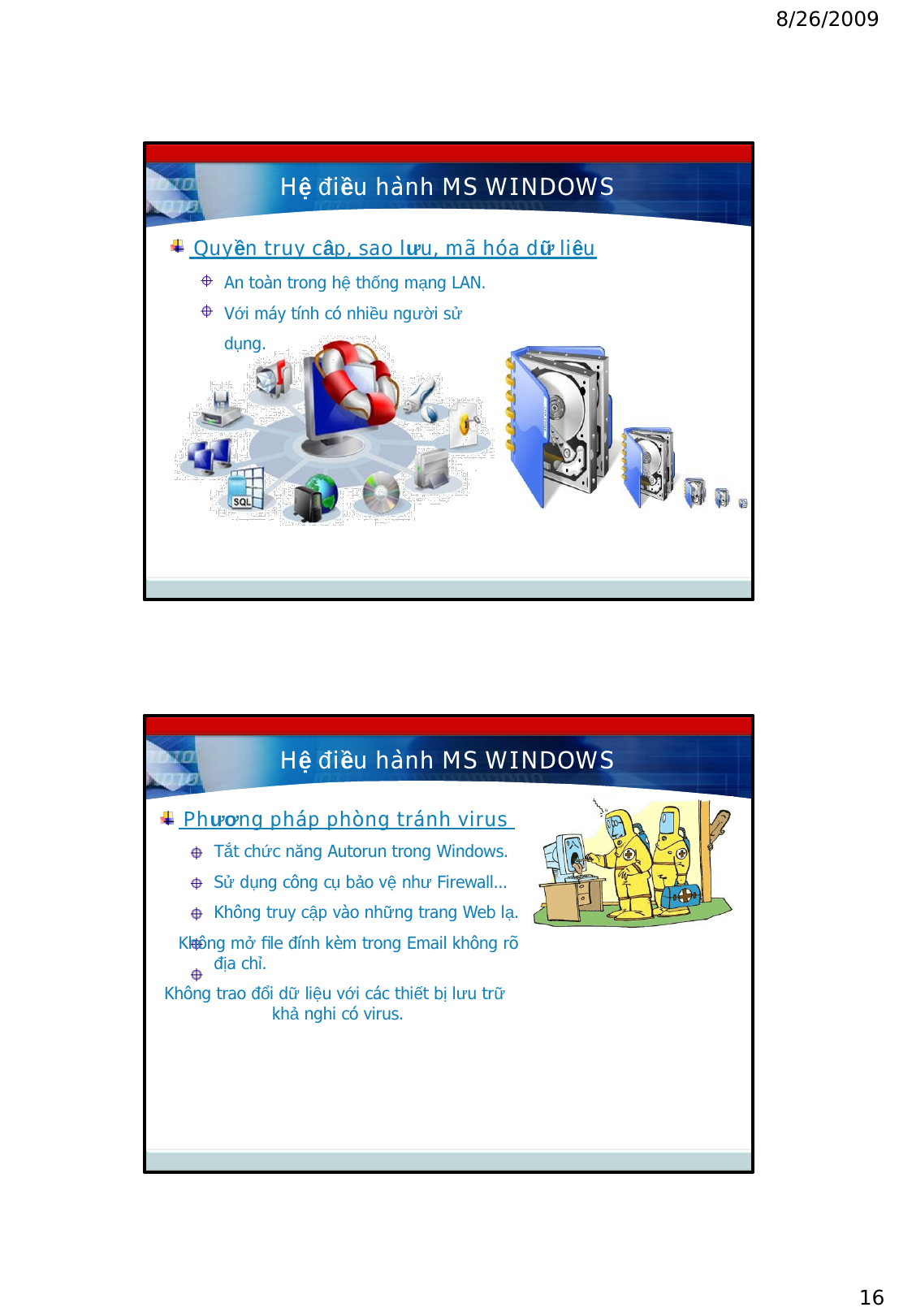

8/26/2009

Hệ điều hành MS WINDOWS

 Quyền truy cập, sao lưu, mã hóa dữ liệu
An toàn trong hệ thống mạng LAN.  Với máy tính có nhiều người sử dụng.

Hệ điều hành MS WINDOWS
 Phương pháp phòng tránh virus  Tắt chức năng Autorun trong Windows.  Sử dụng công cụ bảo vệ như Firewall…  Không truy cập vào những trang Web lạ.
Không mở file đính kèm trong Email không rõ địa chỉ.
Không trao đổi dữ liệu với các thiết bị lưu trữ khả nghi có virus.

16